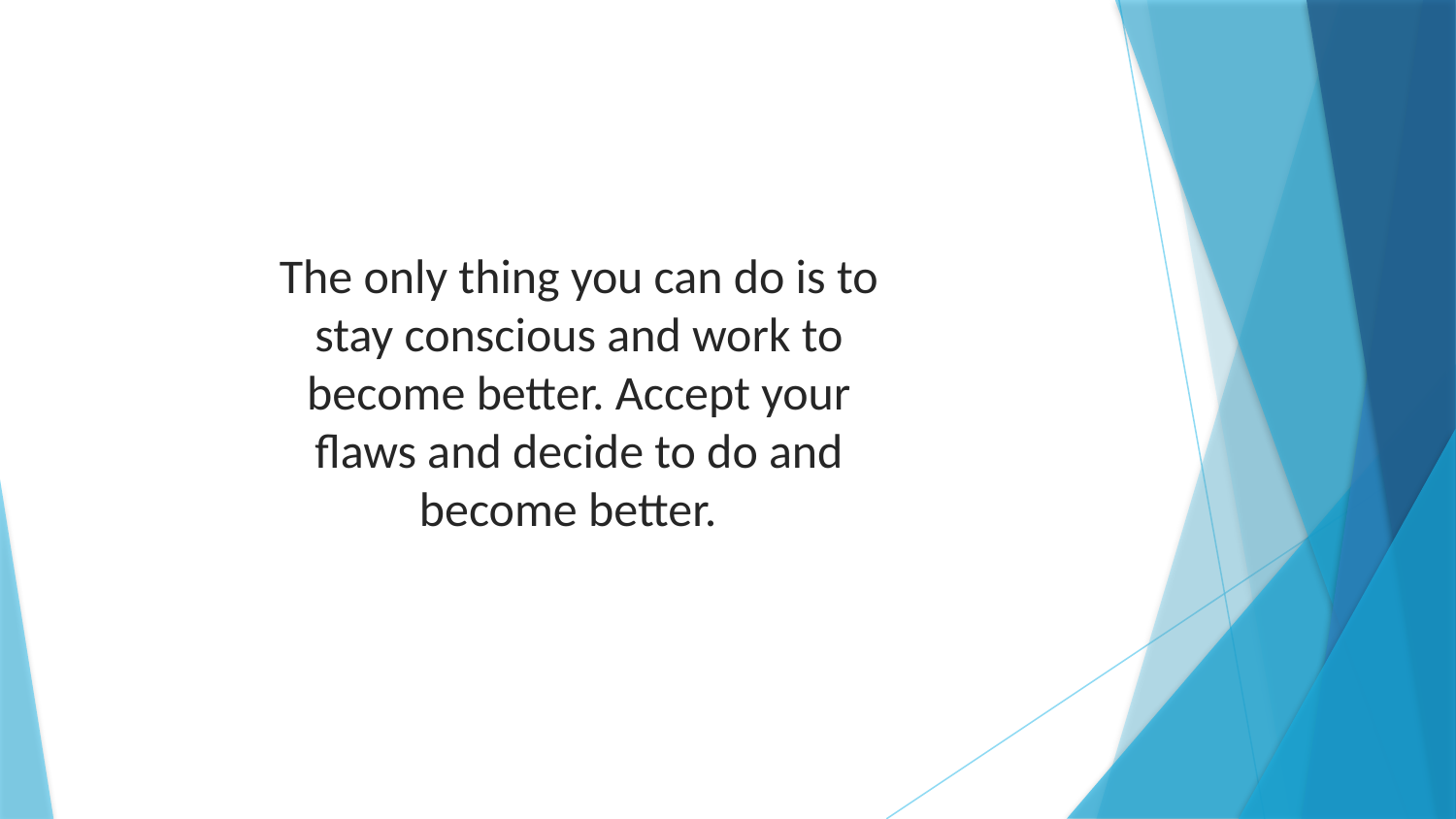

The only thing you can do is to stay conscious and work to become better. Accept your flaws and decide to do and become better.